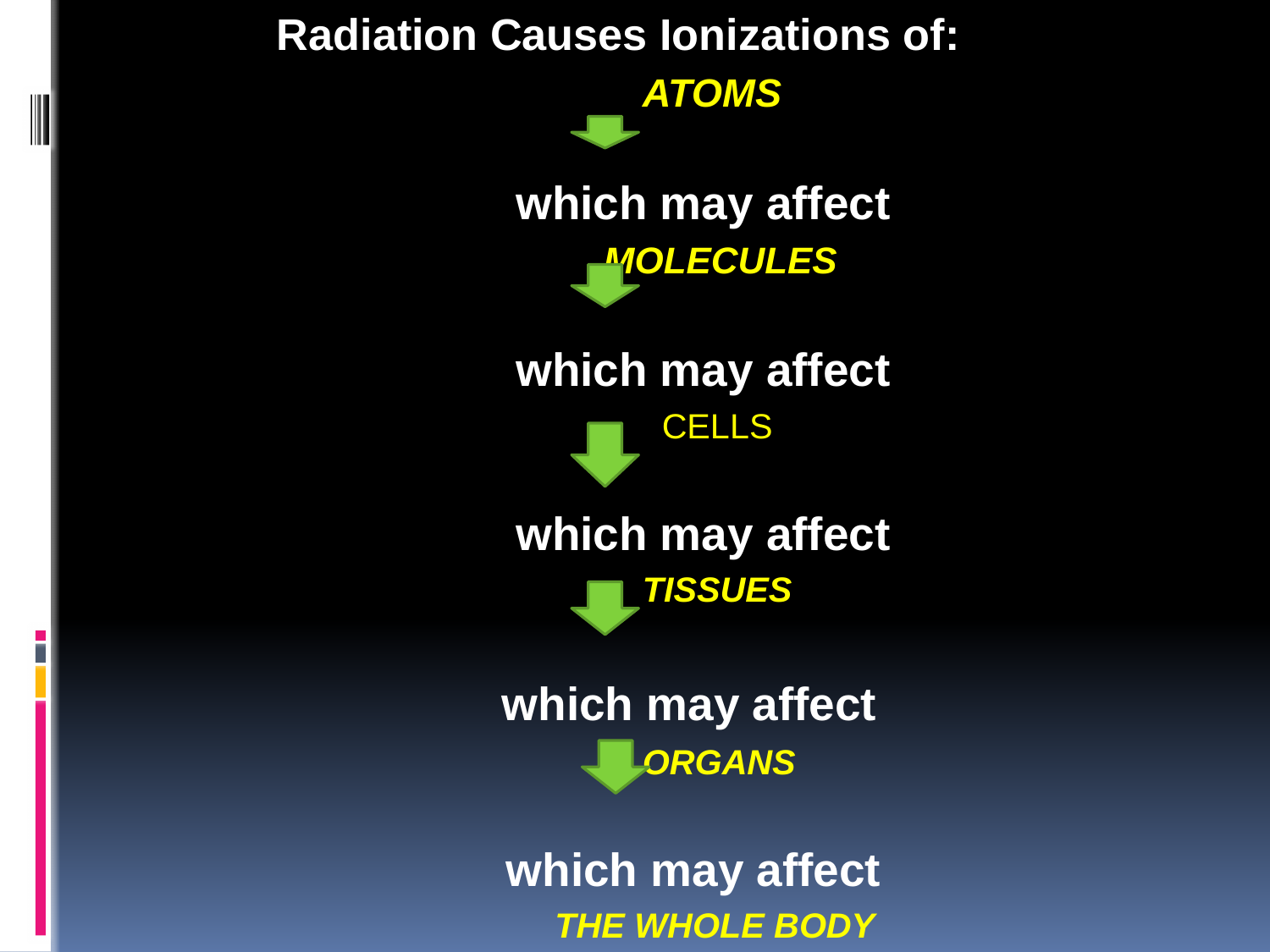

Radiation Causes Ionizations of:
                                                      ATOMS

                                         which may affect
                                                  MOLECULES

                                         which may affect
                                                        CELLS

                                         which may affect
                                                      TISSUES

                          which may affect
                                                      ORGANS

                                        which may affect
                                             THE WHOLE BODY